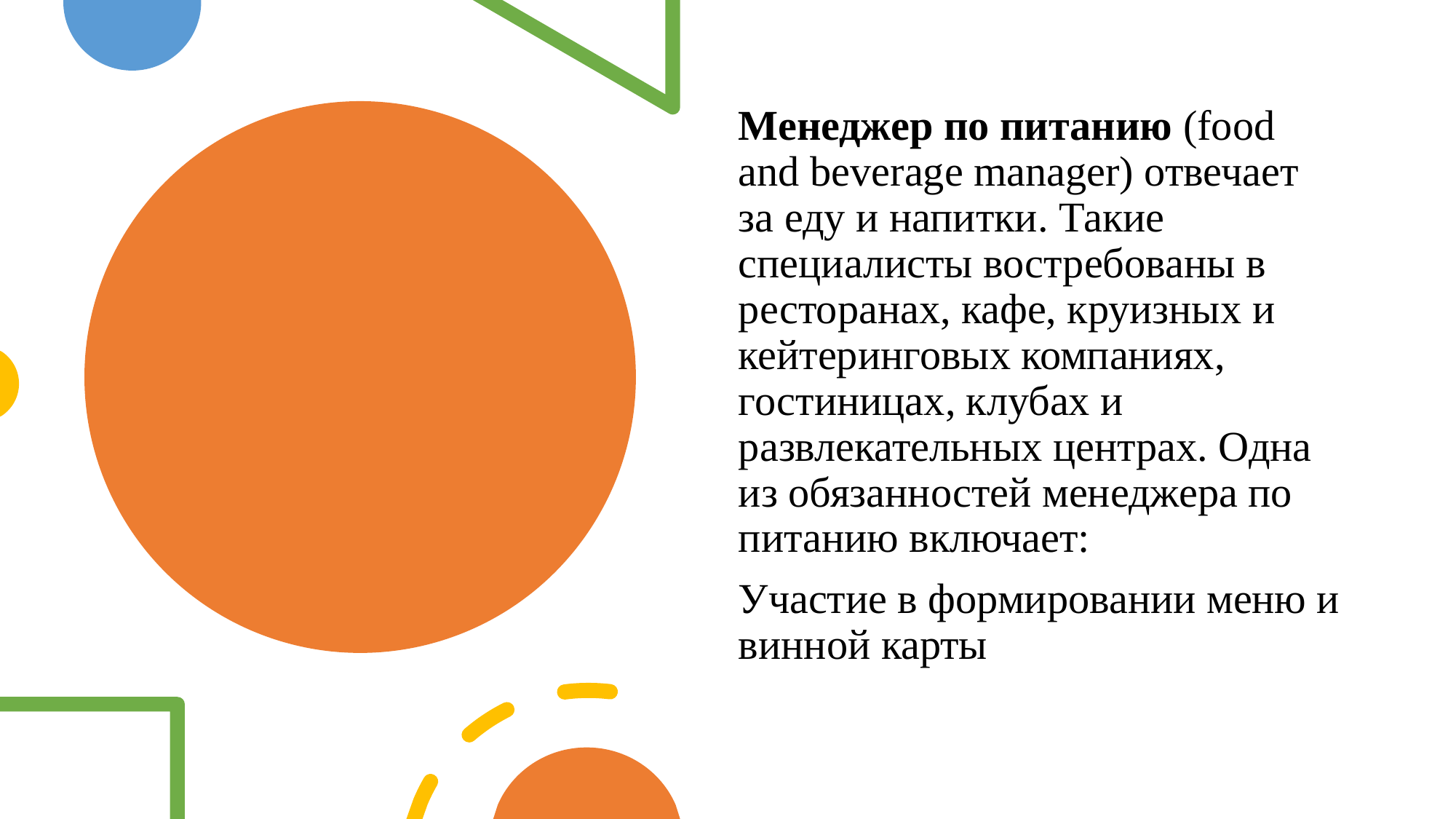

Менеджер по питанию (food and beverage manager) отвечает за еду и напитки. Такие специалисты востребованы в ресторанах, кафе, круизных и кейтеринговых компаниях, гостиницах, клубах и развлекательных центрах. Одна из обязанностей менеджера по питанию включает:
Участие в формировании меню и винной карты